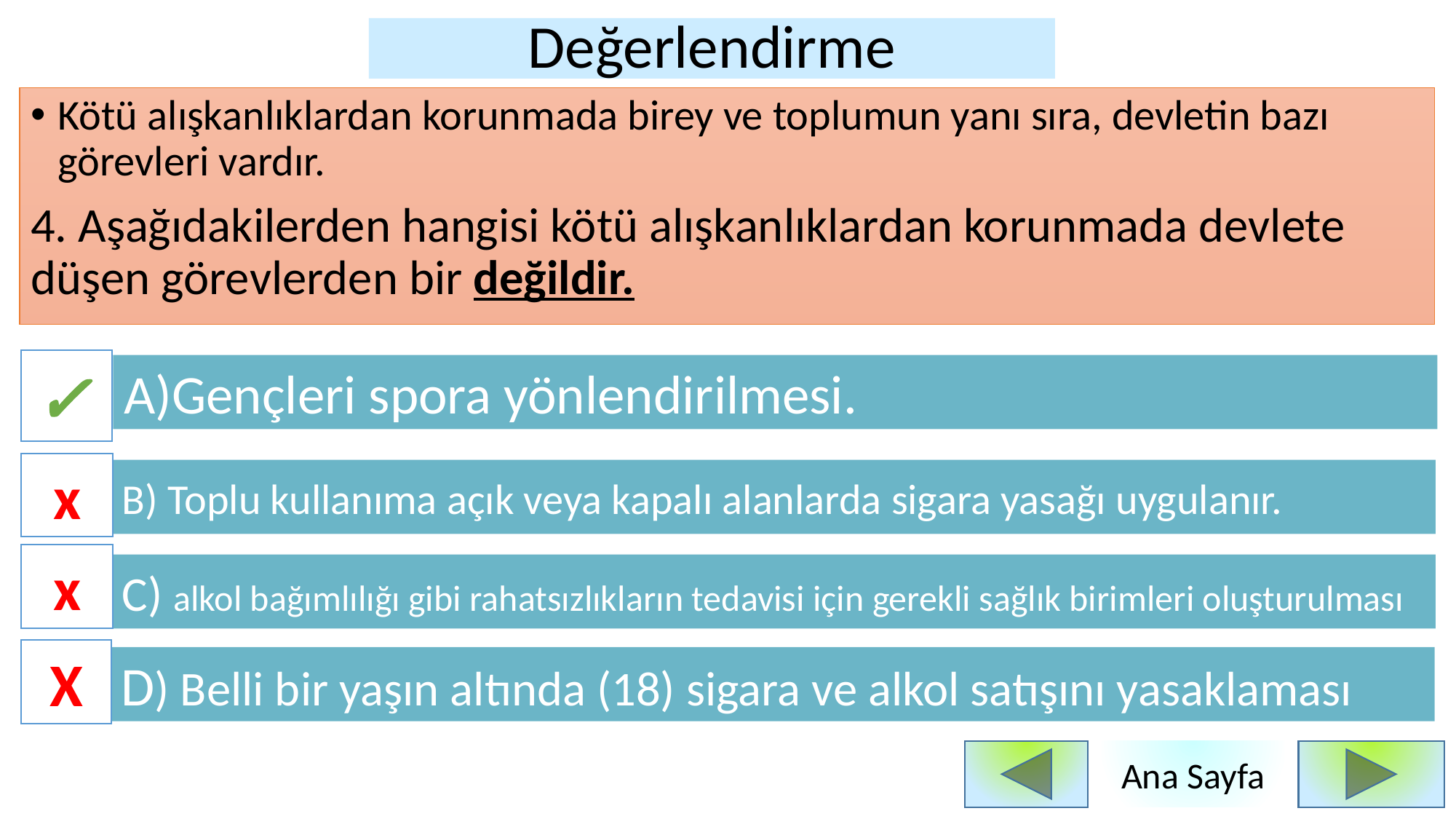

# Değerlendirme
Kötü alışkanlıklardan korunmada birey ve toplumun yanı sıra, devletin bazı görevleri vardır.
4. Aşağıdakilerden hangisi kötü alışkanlıklardan korunmada devlete düşen görevlerden bir değildir.
✓
A)Gençleri spora yönlendirilmesi.
x
B) Toplu kullanıma açık veya kapalı alanlarda sigara yasağı uygulanır.
x
C) alkol bağımlılığı gibi rahatsızlıkların tedavisi için gerekli sağlık birimleri oluşturulması
X
D) Belli bir yaşın altında (18) sigara ve alkol satışını yasaklaması

Ana Sayfa